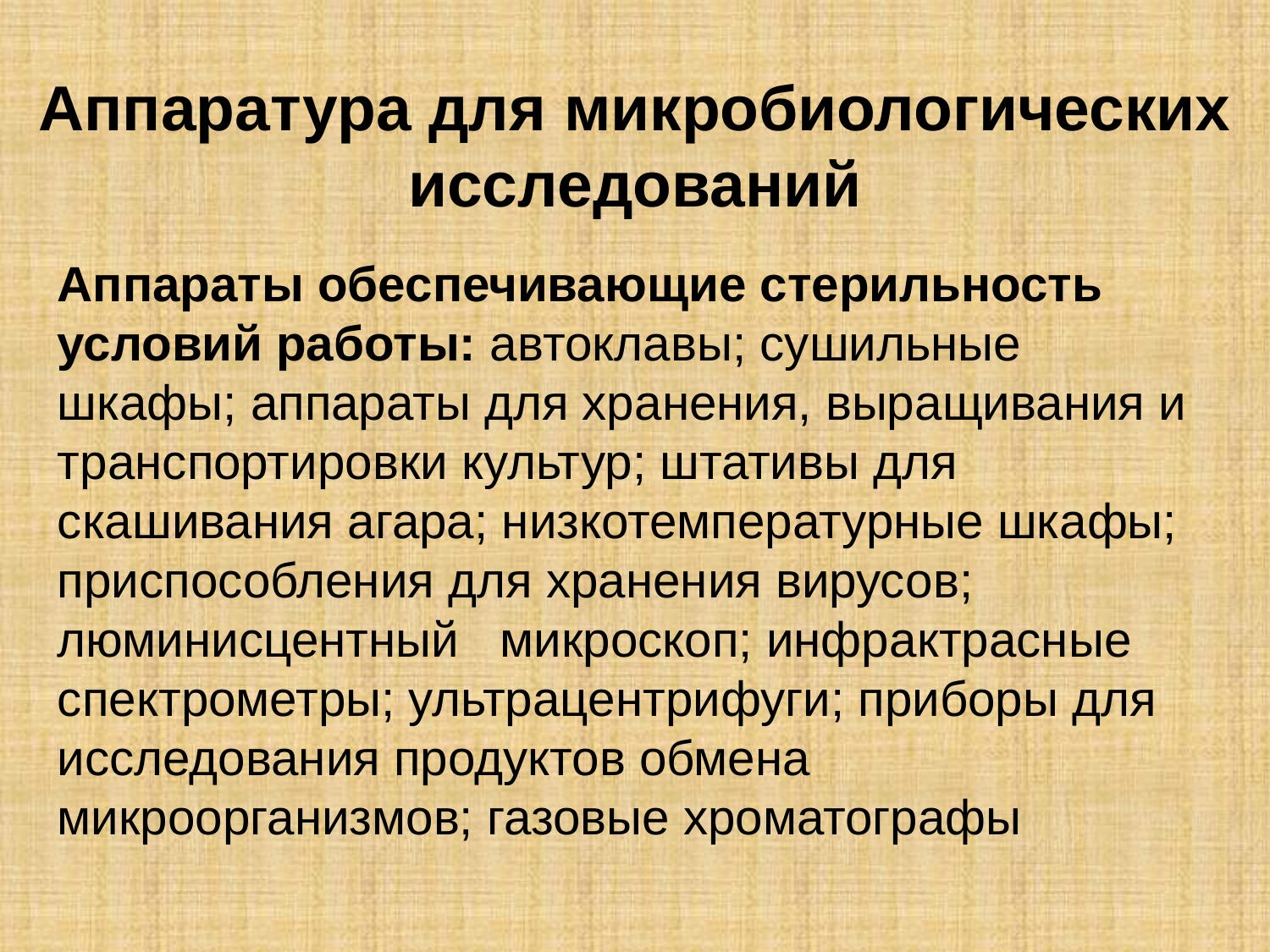

# Аппаратура для микробиологических исследований
Аппараты обеспечивающие стерильность условий работы: автоклавы; сушильные шкафы; аппараты для хранения, выращивания и транспортировки культур; штативы для скашивания агара; низкотемпературные шкафы; приспособления для хранения вирусов; люминисцентный   микроскоп; инфрактрасные спектрометры; ультрацентрифуги; приборы для исследования продуктов обмена микроорганизмов; газовые хроматографы